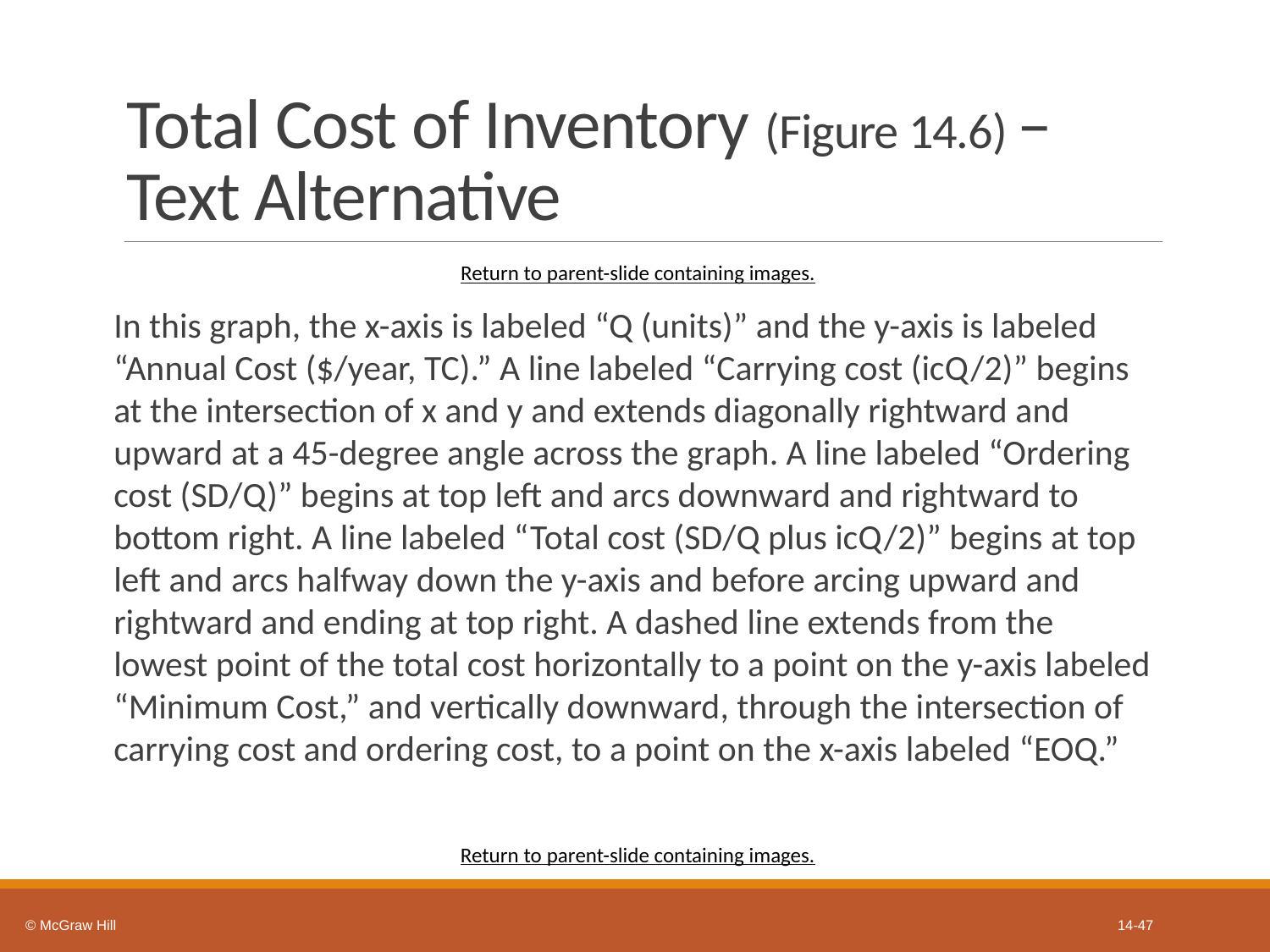

# Total Cost of Inventory (Figure 14.6) – Text Alternative
Return to parent-slide containing images.
In this graph, the x-axis is labeled “Q (units)” and the y-axis is labeled “Annual Cost ($/year, TC).” A line labeled “Carrying cost (icQ/2)” begins at the intersection of x and y and extends diagonally rightward and upward at a 45-degree angle across the graph. A line labeled “Ordering cost (SD/Q)” begins at top left and arcs downward and rightward to bottom right. A line labeled “Total cost (SD/Q plus icQ/2)” begins at top left and arcs halfway down the y-axis and before arcing upward and rightward and ending at top right. A dashed line extends from the lowest point of the total cost horizontally to a point on the y-axis labeled “Minimum Cost,” and vertically downward, through the intersection of carrying cost and ordering cost, to a point on the x-axis labeled “EOQ.”
Return to parent-slide containing images.